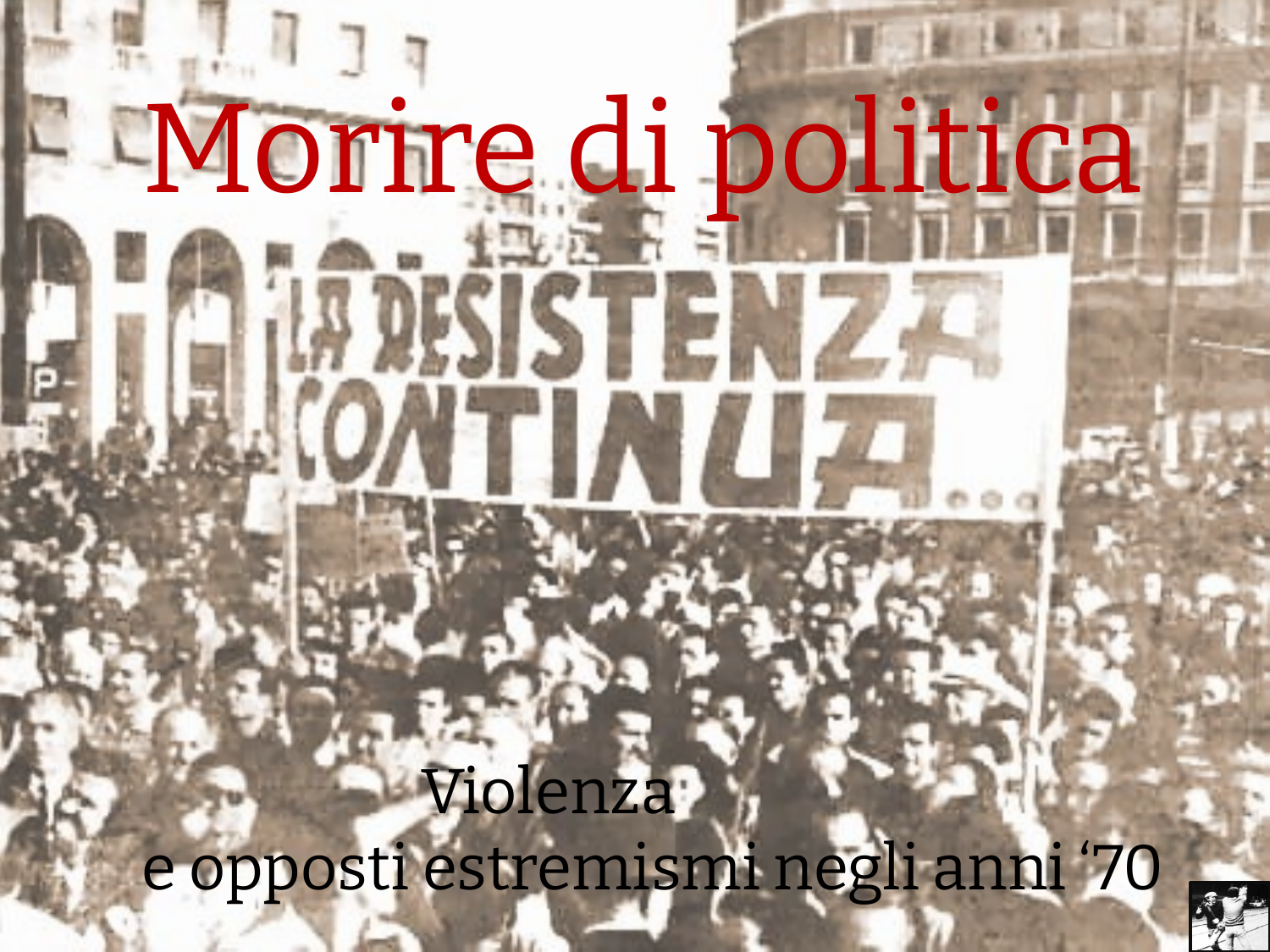

Morire di politica
                      Violenza
e opposti estremismi negli anni ‘70